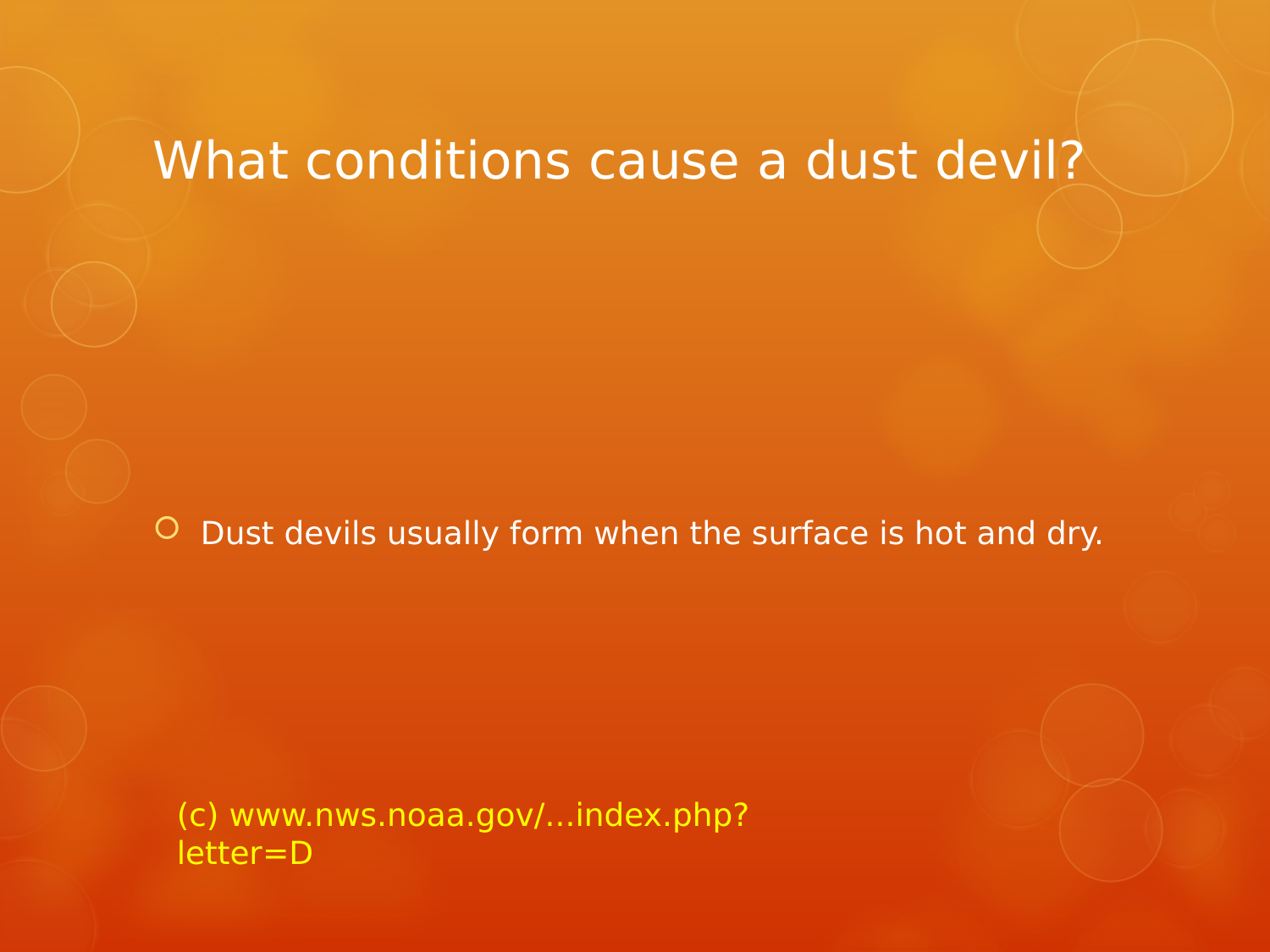

# What conditions cause a dust devil?
Dust devils usually form when the surface is hot and dry.
(c) www.nws.noaa.gov/...index.php?letter=D